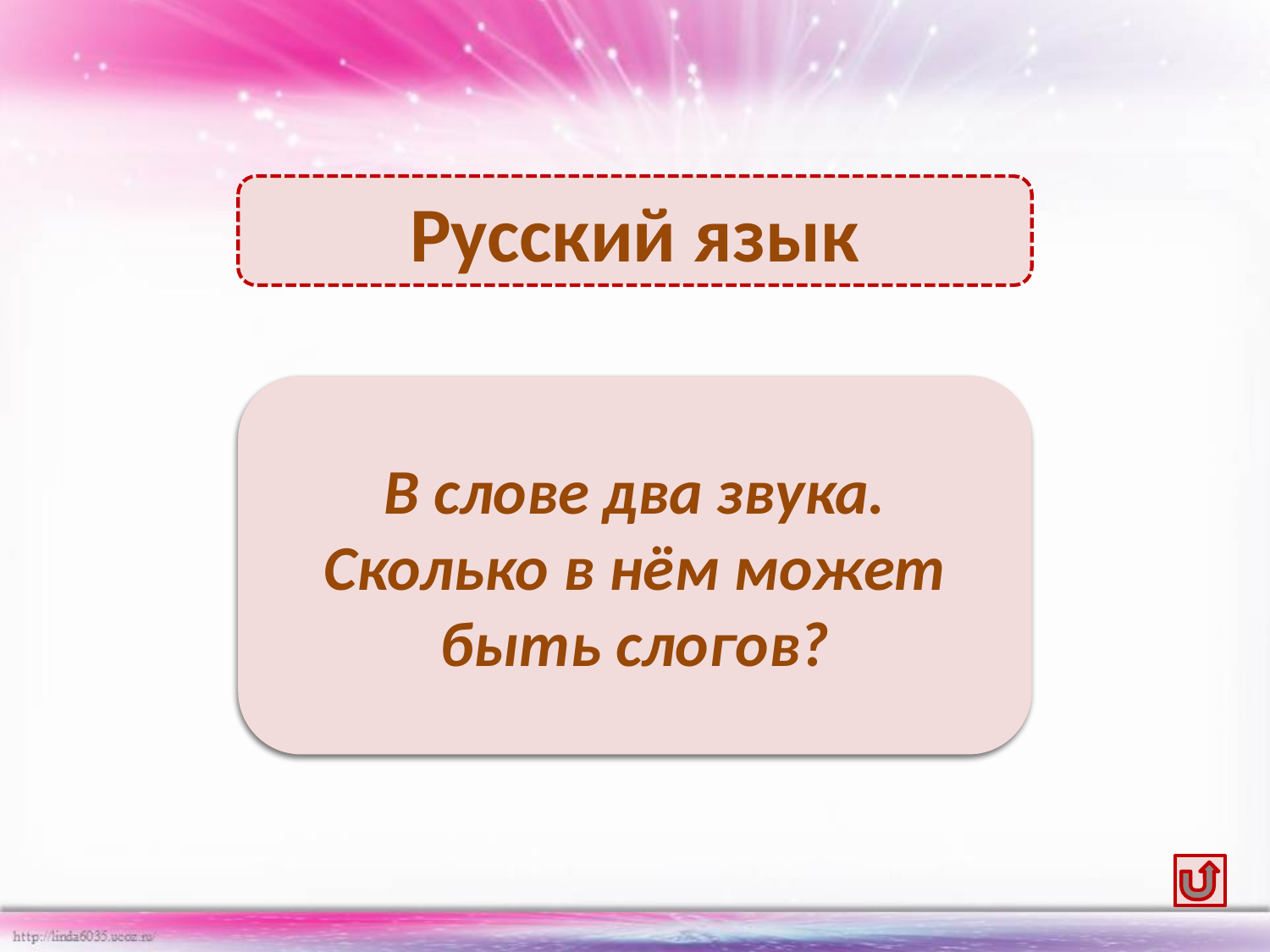

Русский язык
1 или 2 слога
В слове два звука. Сколько в нём может быть слогов?